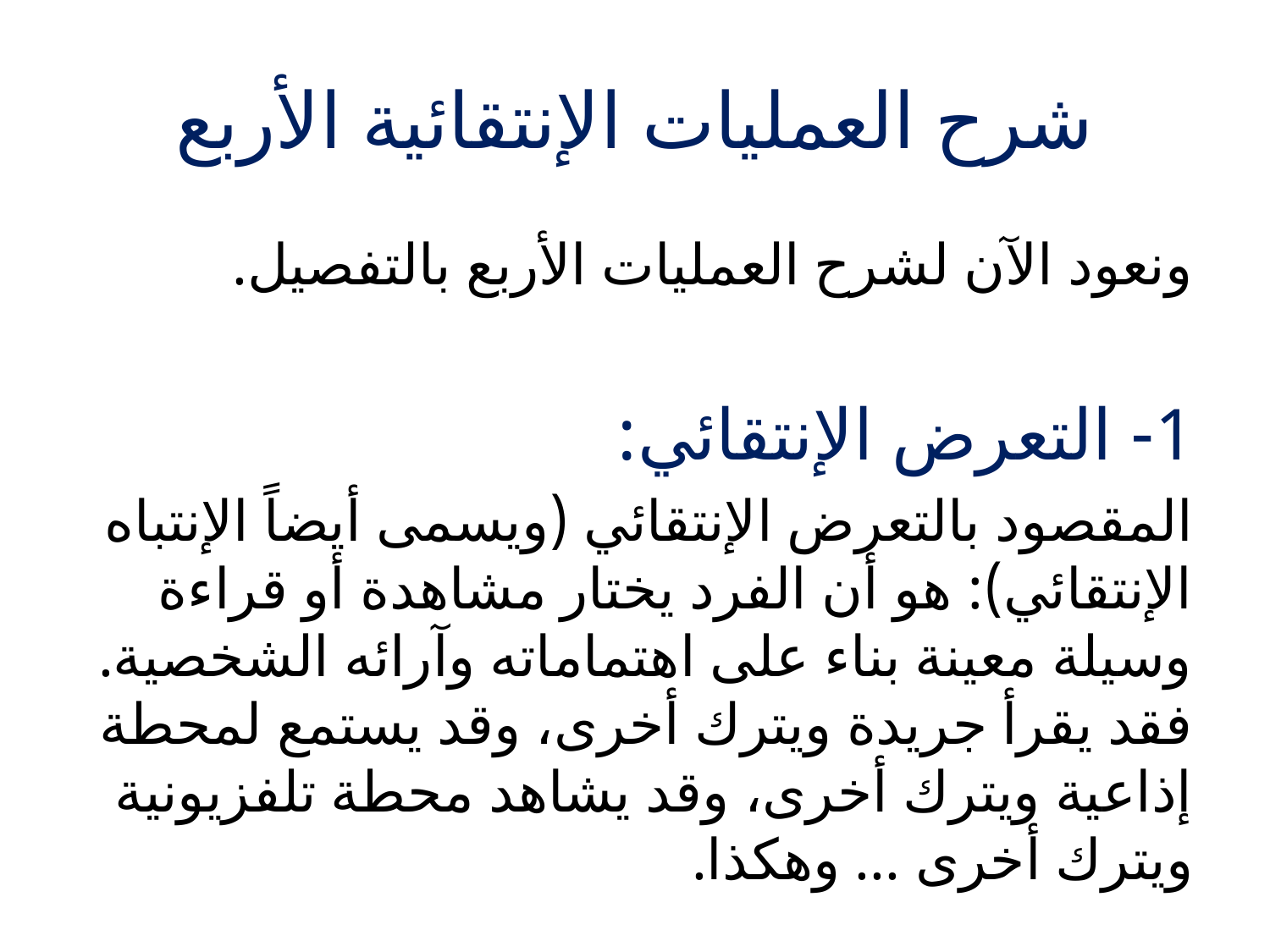

# شرح العمليات الإنتقائية الأربع
ونعود الآن لشرح العمليات الأربع بالتفصيل.

1- التعرض الإنتقائي:
المقصود بالتعرض الإنتقائي (ويسمى أيضاً الإنتباه الإنتقائي): هو أن الفرد يختار مشاهدة أو قراءة وسيلة معينة بناء على اهتماماته وآرائه الشخصية. فقد يقرأ جريدة ويترك أخرى، وقد يستمع لمحطة إذاعية ويترك أخرى، وقد يشاهد محطة تلفزيونية ويترك أخرى ... وهكذا.